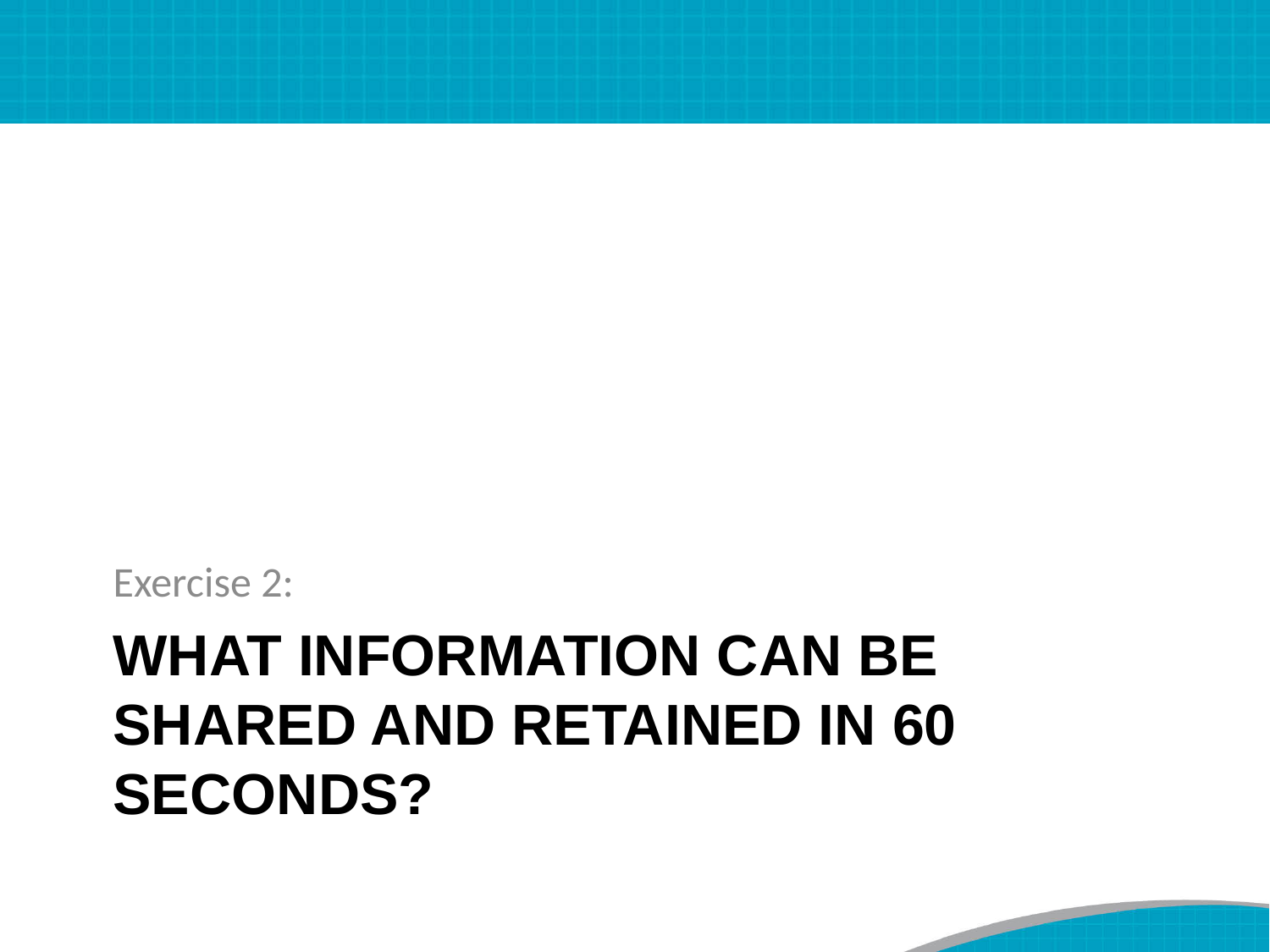

Exercise 2:
# What Information can be shared and retained in 60 seconds?